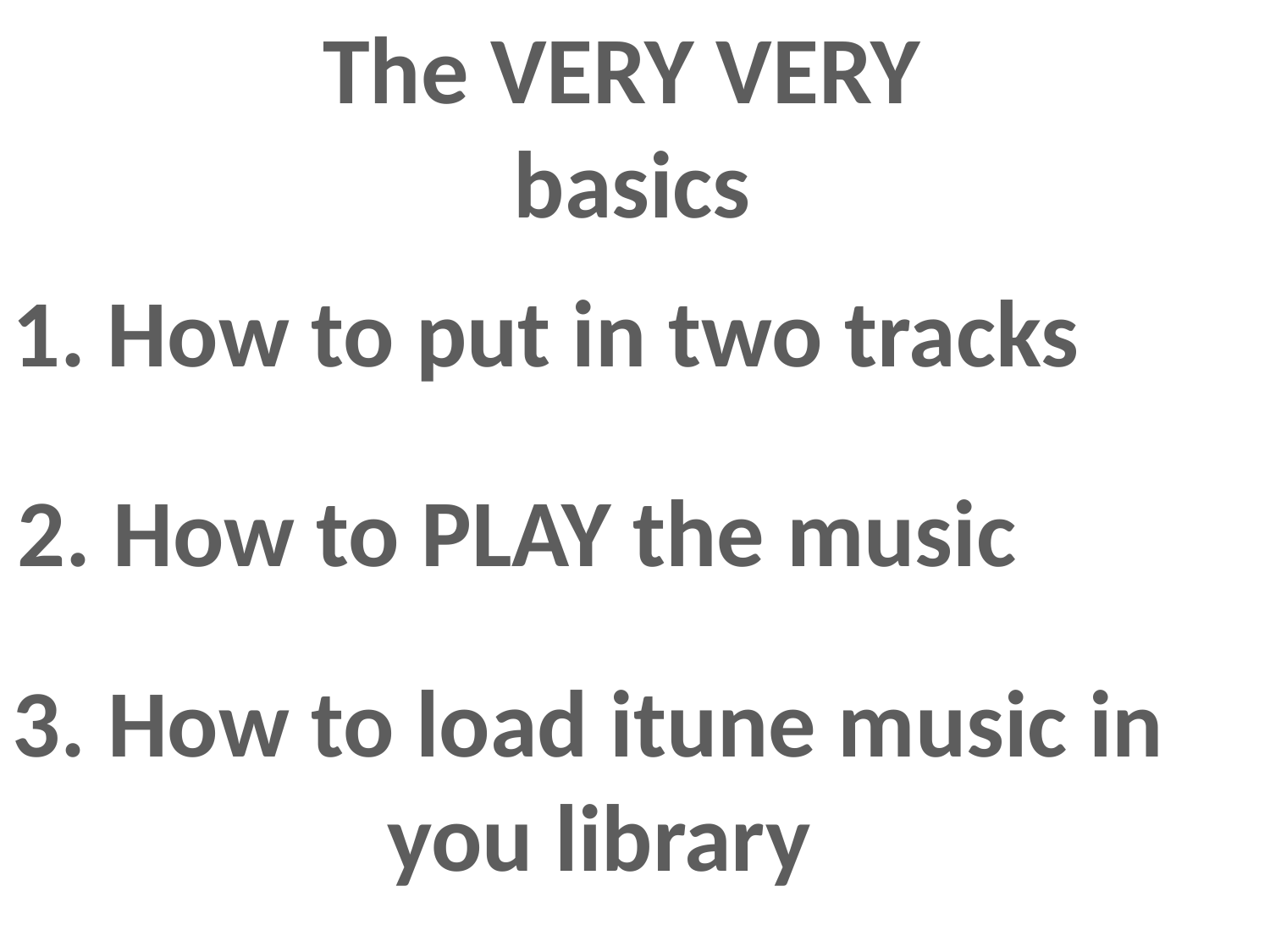

The VERY VERY
basics
1. How to put in two tracks
2. How to PLAY the music
3. How to load itune music in
you library